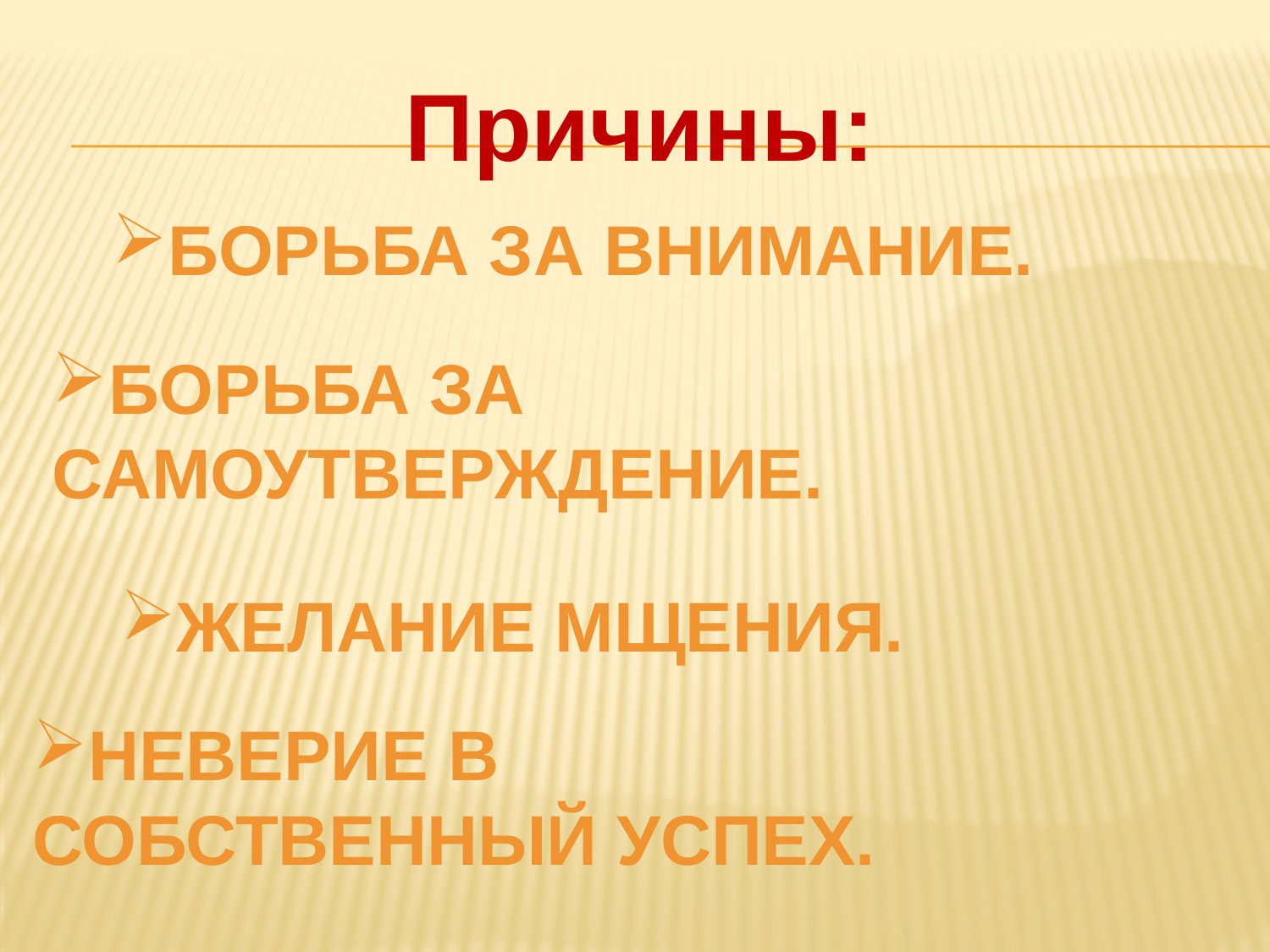

Причины:
#
Борьба за внимание.

Борьба за
самоутверждение.
Желание мщения.
Неверие в
собственный успех.